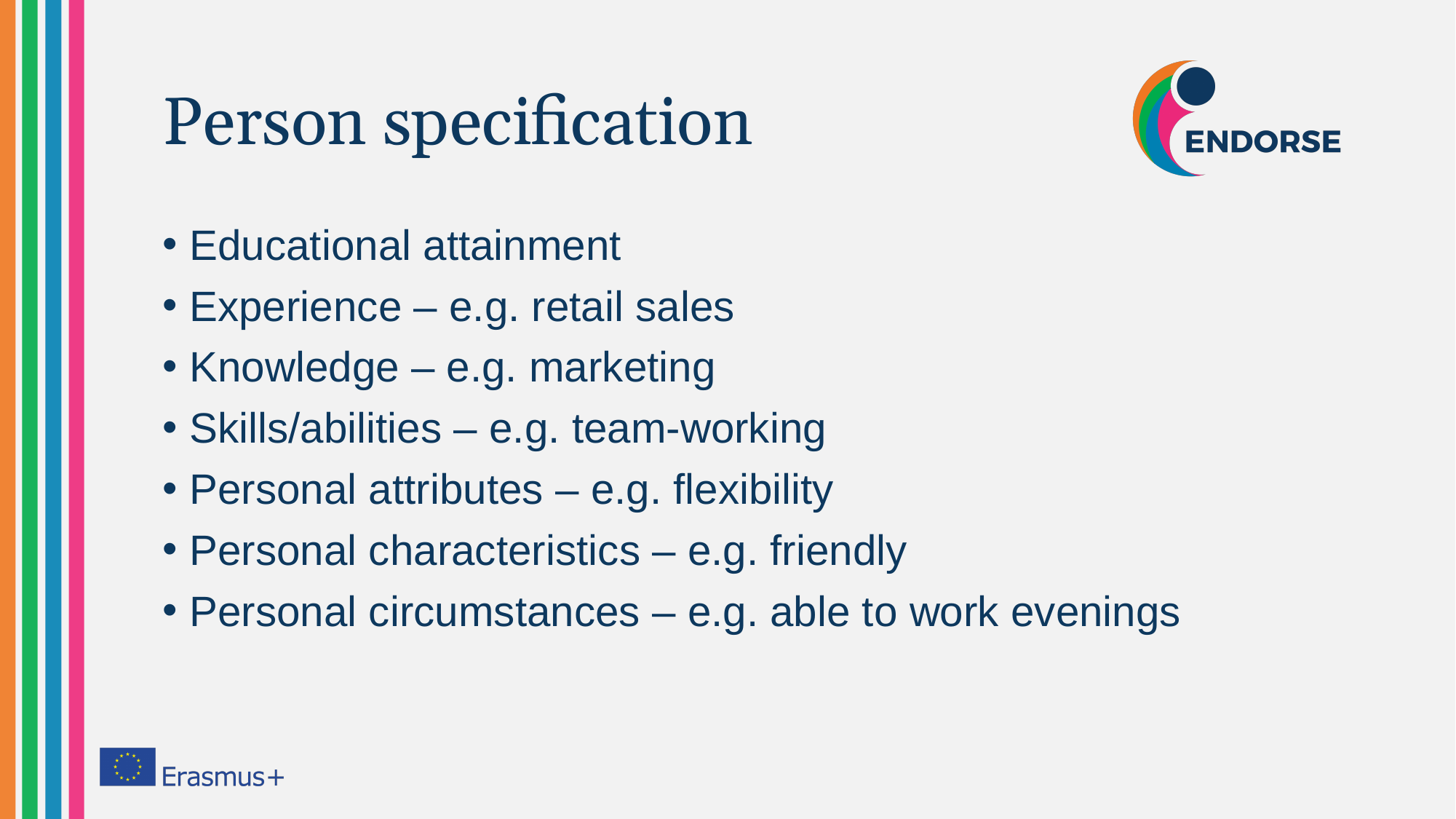

# Person specification
Educational attainment
Experience – e.g. retail sales
Knowledge – e.g. marketing
Skills/abilities – e.g. team-working
Personal attributes – e.g. flexibility
Personal characteristics – e.g. friendly
Personal circumstances – e.g. able to work evenings